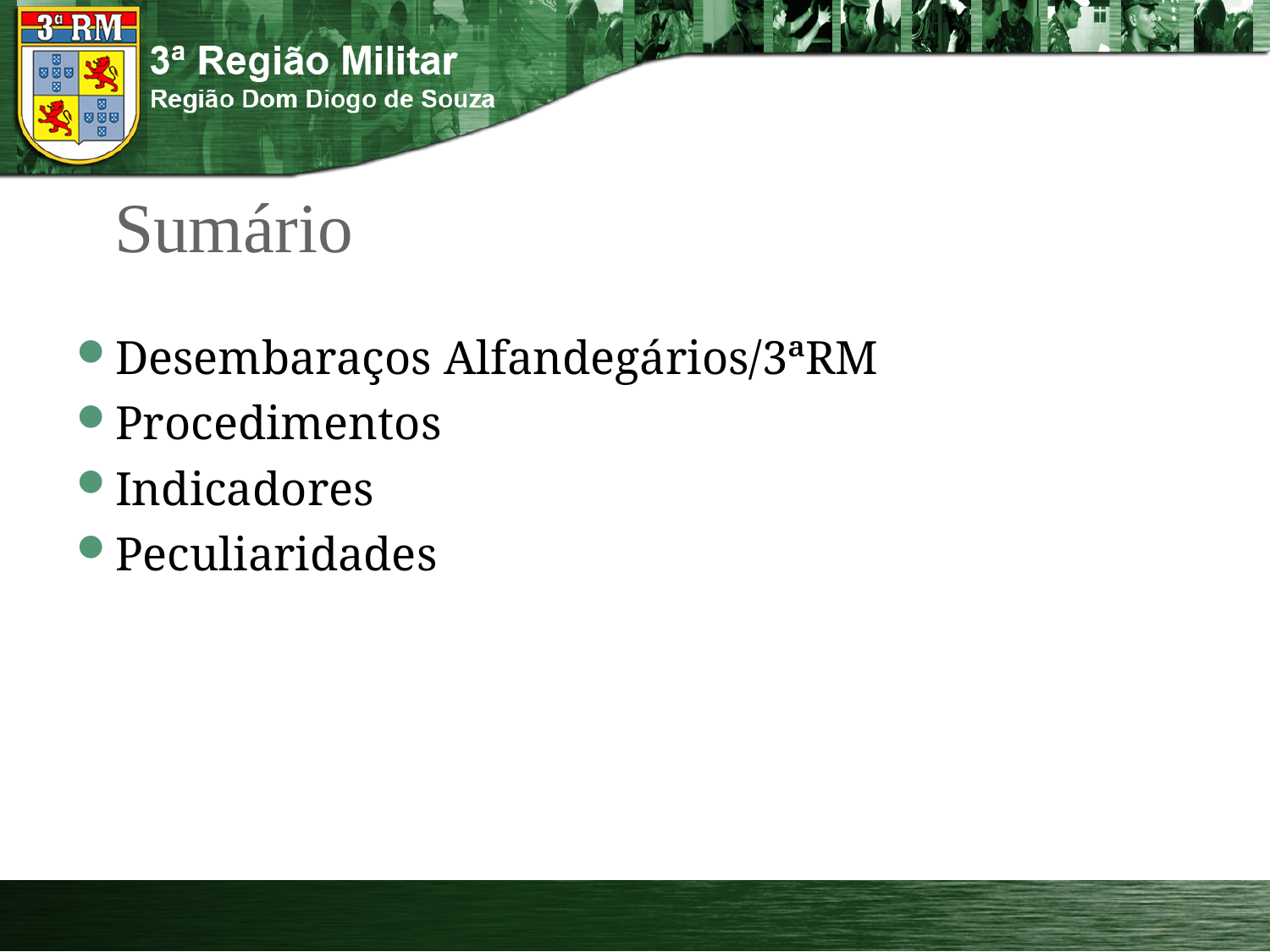

# Sumário
Desembaraços Alfandegários/3ªRM
Procedimentos
Indicadores
Peculiaridades